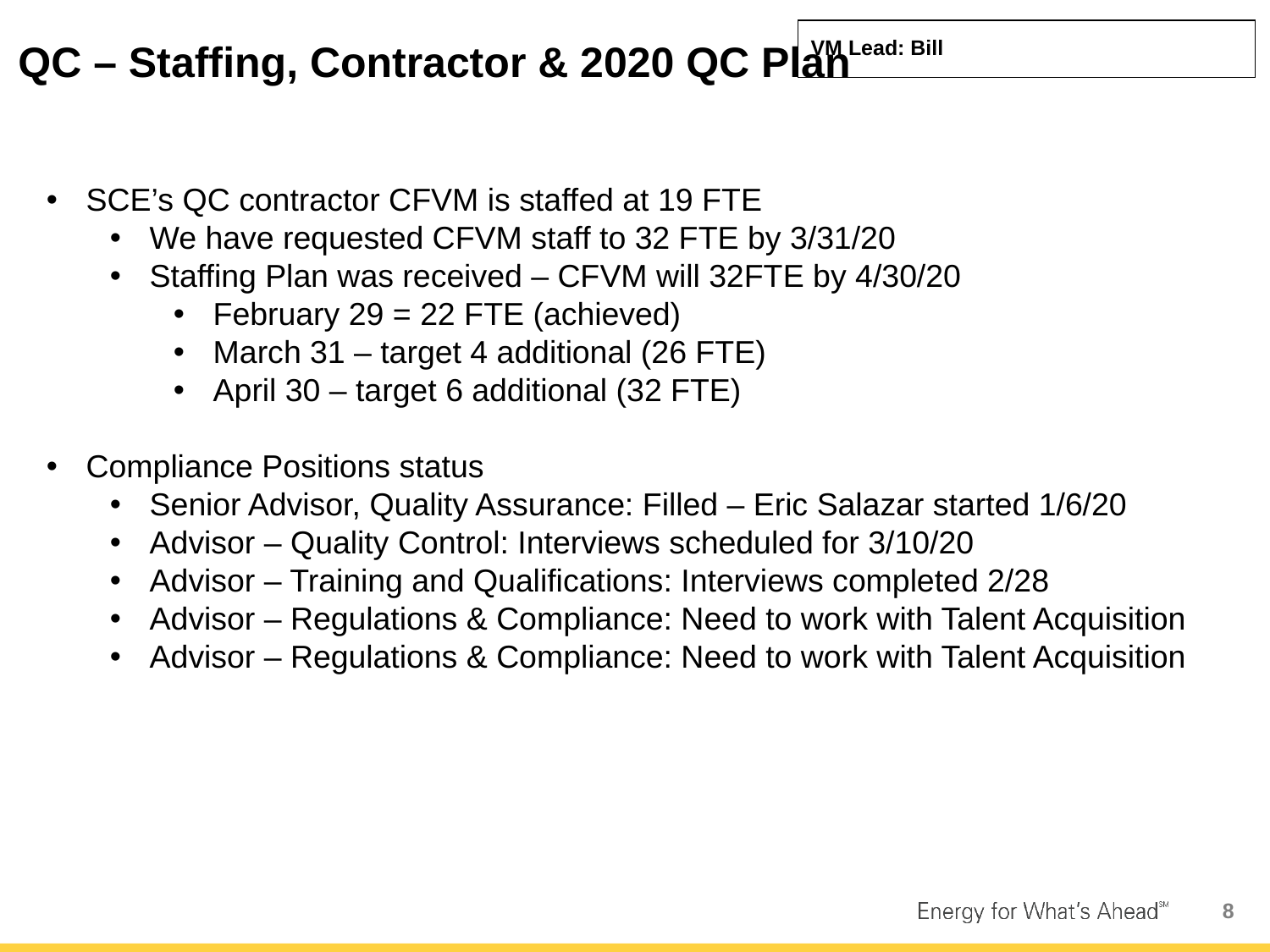

overall_0_132083107041691217 columns_2_132048702459405524 7_1_132048702466692635 10_1_132048702466852189 21_1_132048721872633283 23_1_132049640018006217 26_1_132049645698177263 29_1_132083107019594412 33_1_132083107019594412 13_1_132083204190616292
VM Lead: Bill
# QC – Staffing, Contractor & 2020 QC Plan
SCE’s QC contractor CFVM is staffed at 19 FTE
We have requested CFVM staff to 32 FTE by 3/31/20
Staffing Plan was received – CFVM will 32FTE by 4/30/20
February 29 = 22 FTE (achieved)
March 31 – target 4 additional (26 FTE)
April 30 – target 6 additional (32 FTE)

Compliance Positions status
Senior Advisor, Quality Assurance: Filled – Eric Salazar started 1/6/20
Advisor – Quality Control: Interviews scheduled for 3/10/20
Advisor – Training and Qualifications: Interviews completed 2/28
Advisor – Regulations & Compliance: Need to work with Talent Acquisition
Advisor – Regulations & Compliance: Need to work with Talent Acquisition